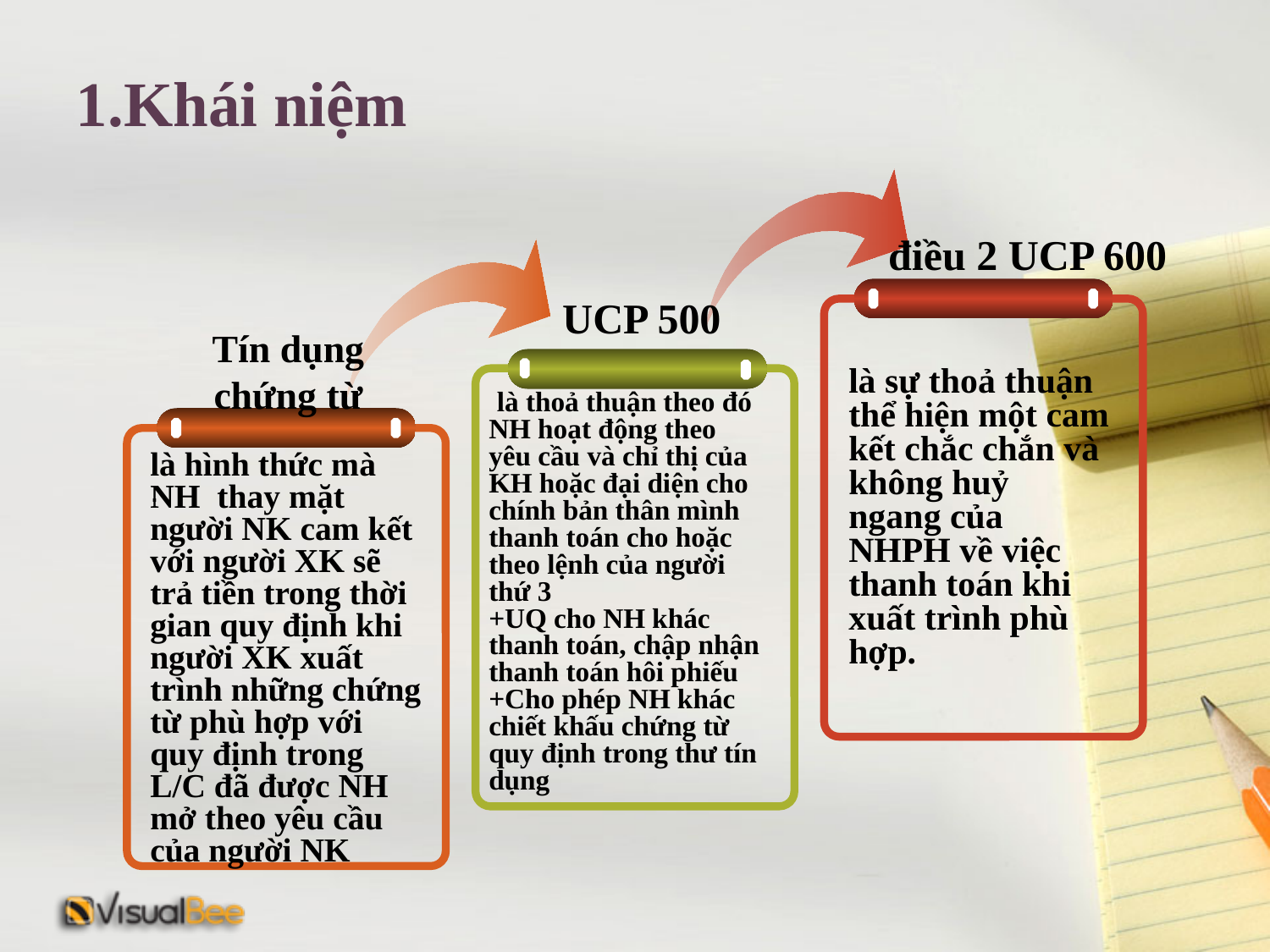

# 1.Khái niệm

điều 2 UCP 600

UCP 500

Tín dụng chứng từ

.

là sự thoả thuận thể hiện một cam kết chắc chắn và không huỷ ngang của NHPH về việc thanh toán khi xuất trình phù hợp.

 là thoả thuận theo đó NH hoạt động theo yêu cầu và chỉ thị của KH hoặc đại diện cho chính bản thân mình thanh toán cho hoặc theo lệnh của người thứ 3
+UQ cho NH khác thanh toán, chập nhận thanh toán hôi phiếu
+Cho phép NH khác chiết khấu chứng từ quy định trong thư tín dụng
là hình thức mà NH  thay mặt người NK cam kết với người XK sẽ trả tiền trong thời gian quy định khi người XK xuất trình những chứng từ phù hợp với quy định trong L/C đã được NH mở theo yêu cầu của người NK